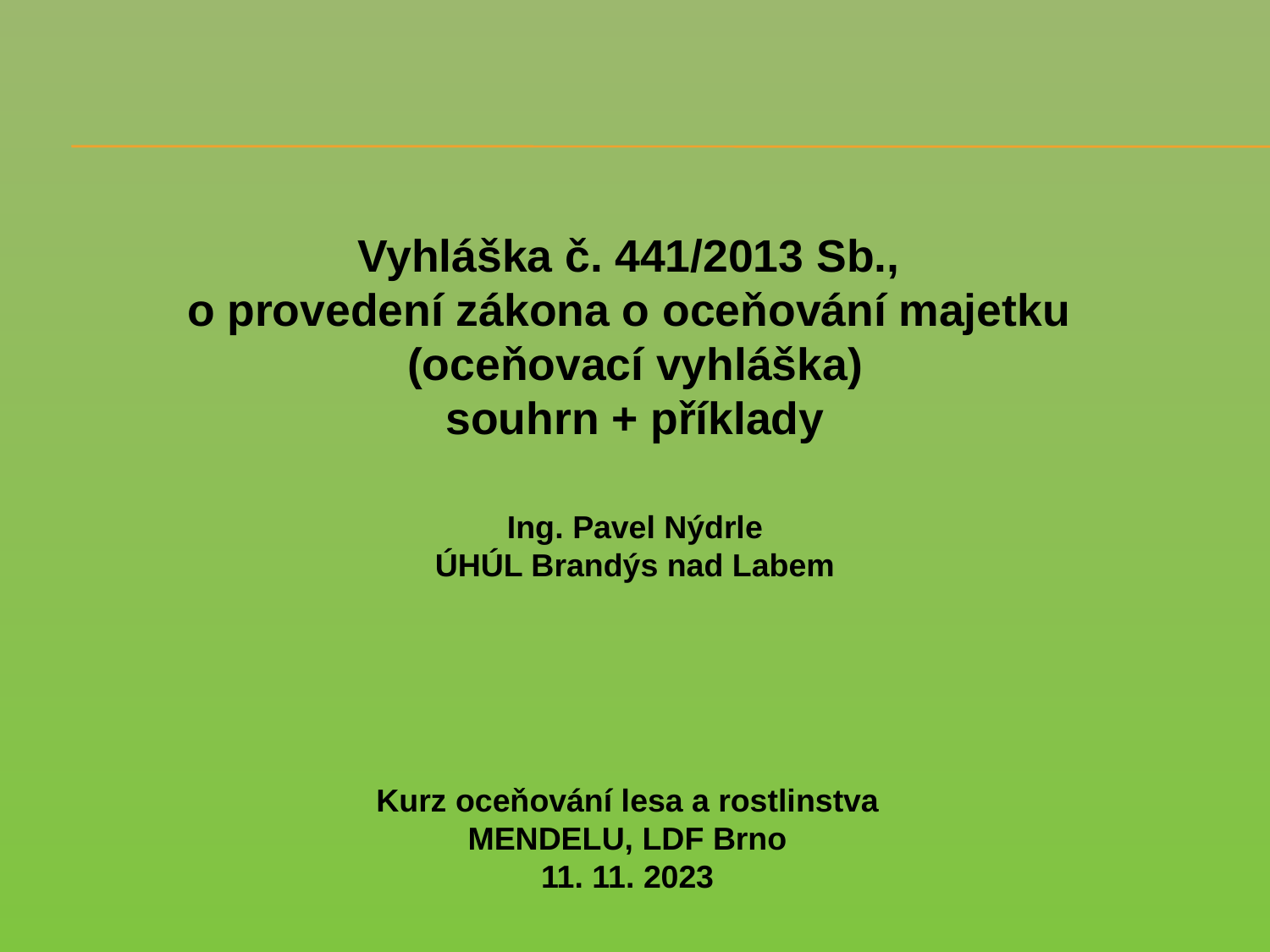

# Vyhláška č. 441/2013 Sb., o provedení zákona o oceňování majetku (oceňovací vyhláška) souhrn + příklady
Ing. Pavel Nýdrle
ÚHÚL Brandýs nad Labem
Kurz oceňování lesa a rostlinstva
MENDELU, LDF Brno
11. 11. 2023